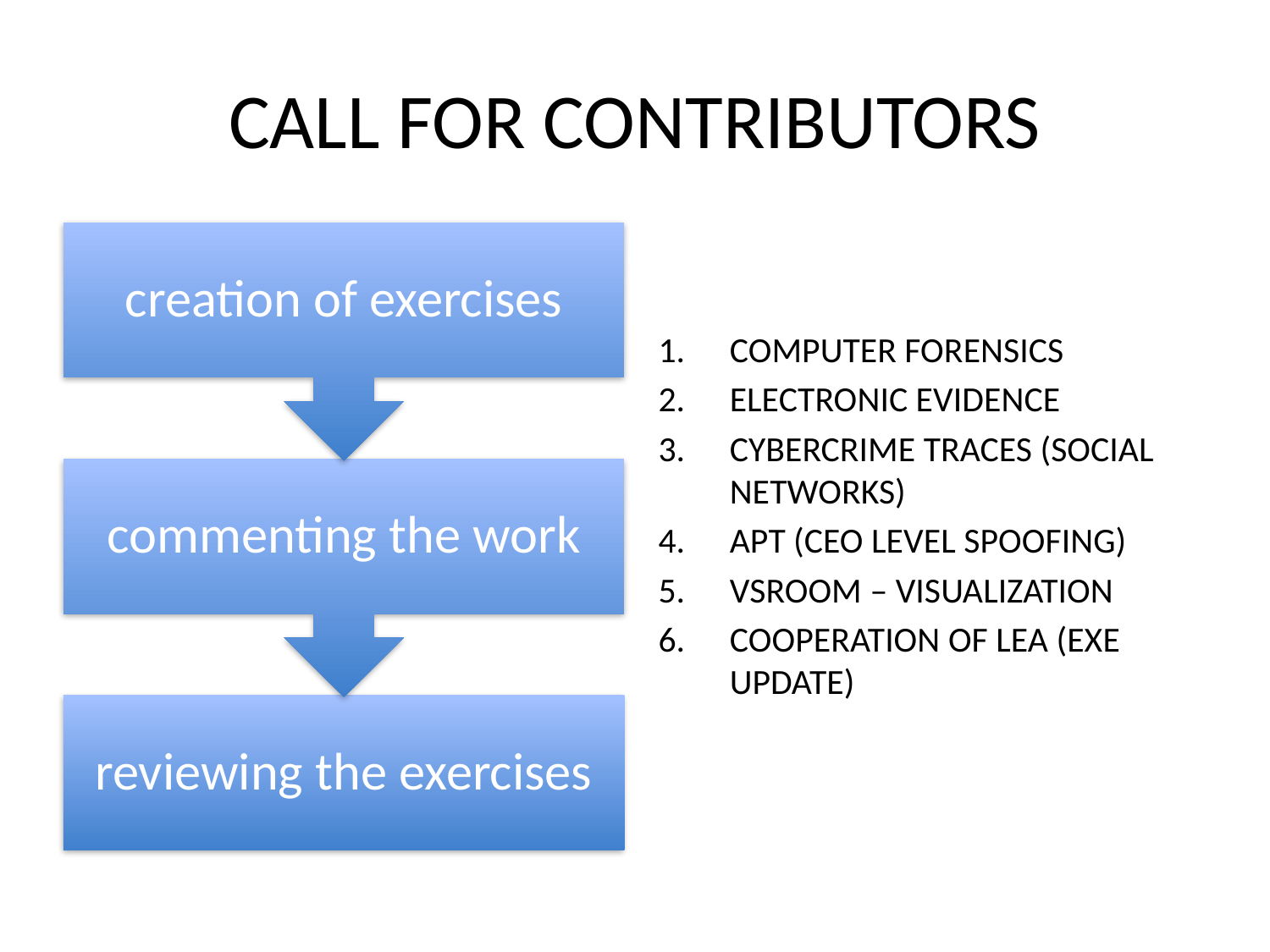

# CALL FOR CONTRIBUTORS
reviewing the exercises
commenting the work
creation of exercises

COMPUTER FORENSICS
ELECTRONIC EVIDENCE
CYBERCRIME TRACES (SOCIAL NETWORKS)
APT (CEO LEVEL SPOOFING)
VSROOM – VISUALIZATION
COOPERATION OF LEA (EXE UPDATE)